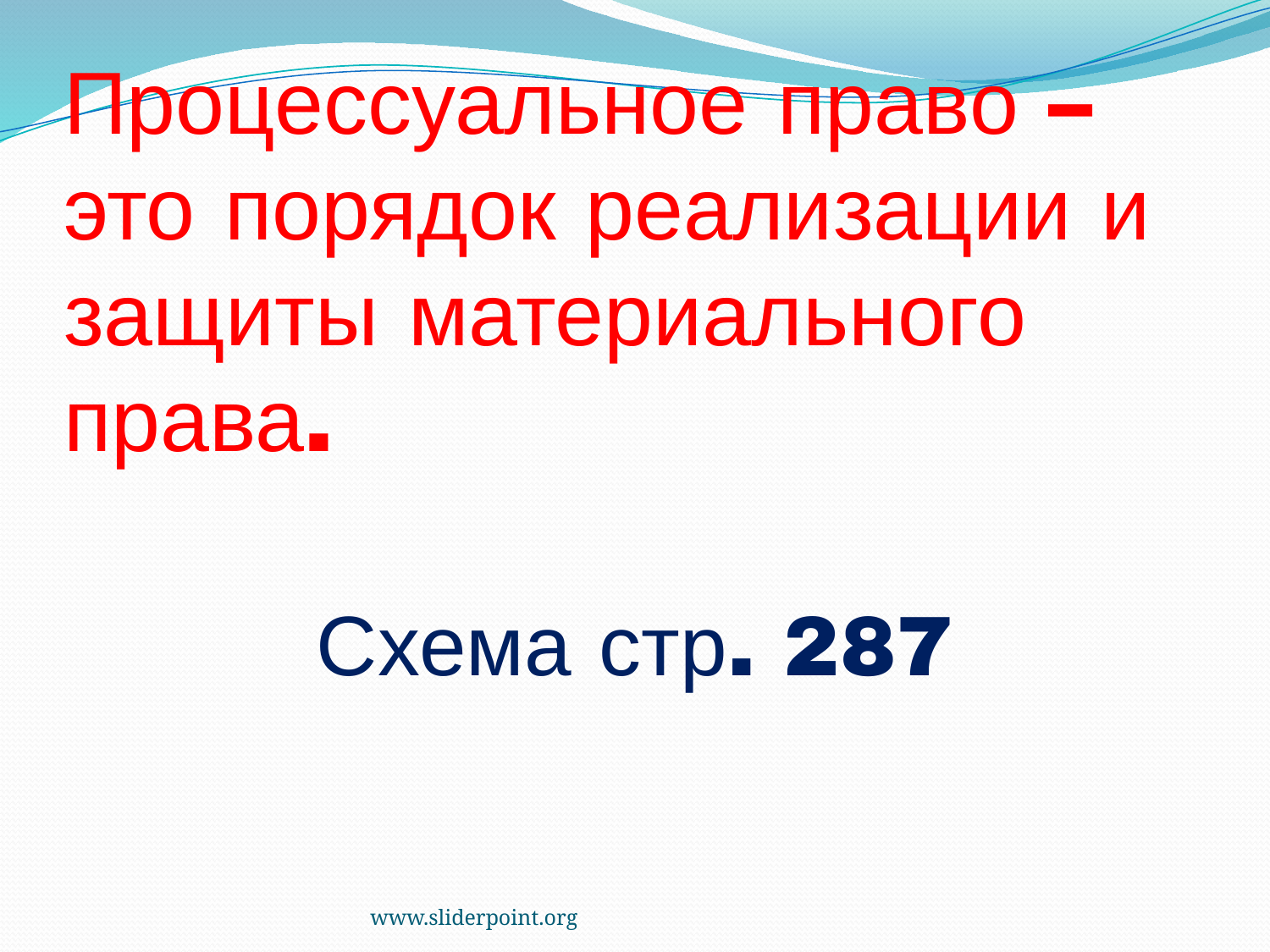

# Процессуальное право – это порядок реализации и защиты материального права.
Схема стр. 287
www.sliderpoint.org